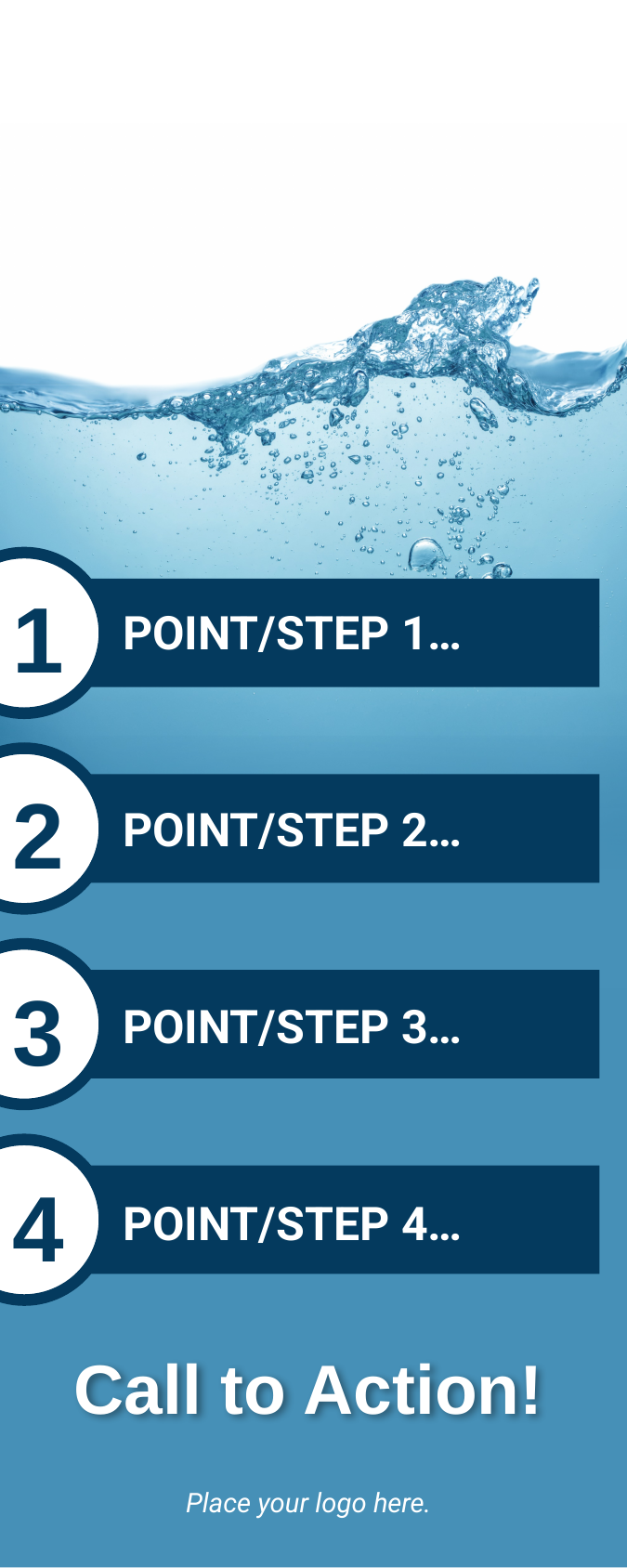

Do not place artwork above here, it will be cut for the doorhanger!

1

POINT/STEP 1…

2

POINT/STEP 2…

3

POINT/STEP 3…

4

POINT/STEP 4…
Call to Action!
Place your logo here.